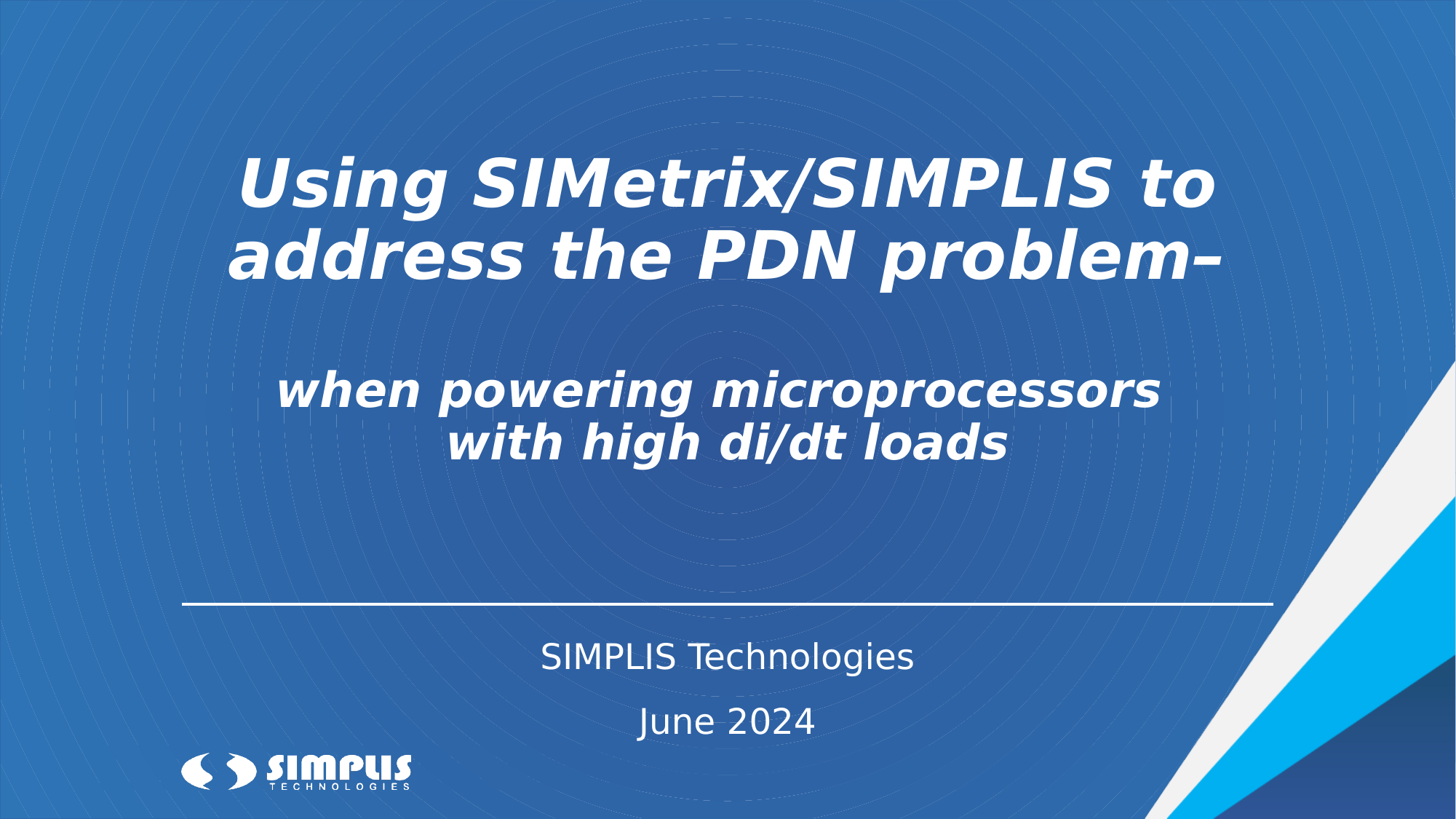

# Using SIMetrix/SIMPLIS to address the PDN problem– when powering microprocessors with high di/dt loads
SIMPLIS Technologies
June 2024